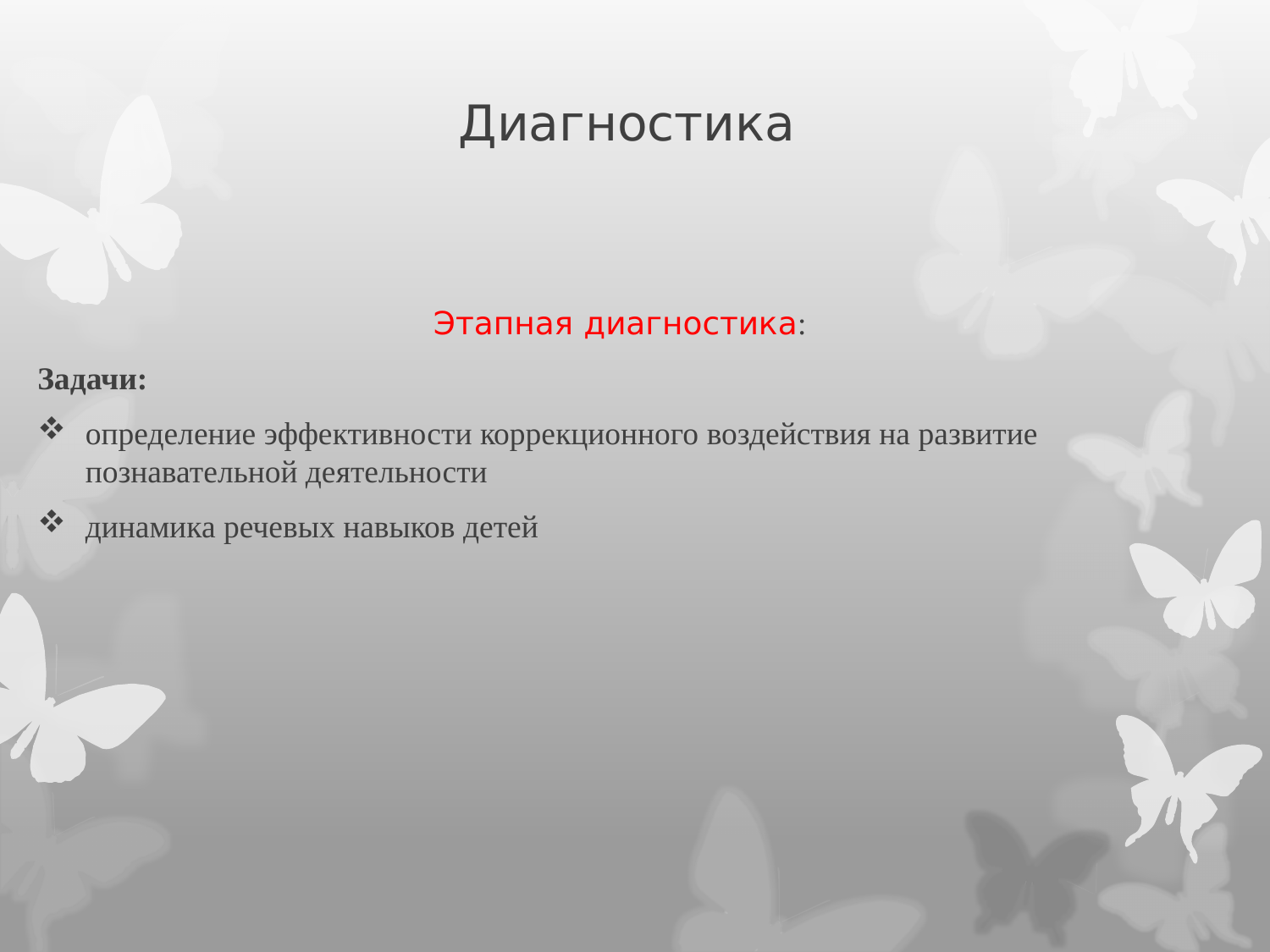

# Диагностика
Этапная диагностика:
Задачи:
определение эффективности коррекционного воздействия на развитие познавательной деятельности
динамика речевых навыков детей